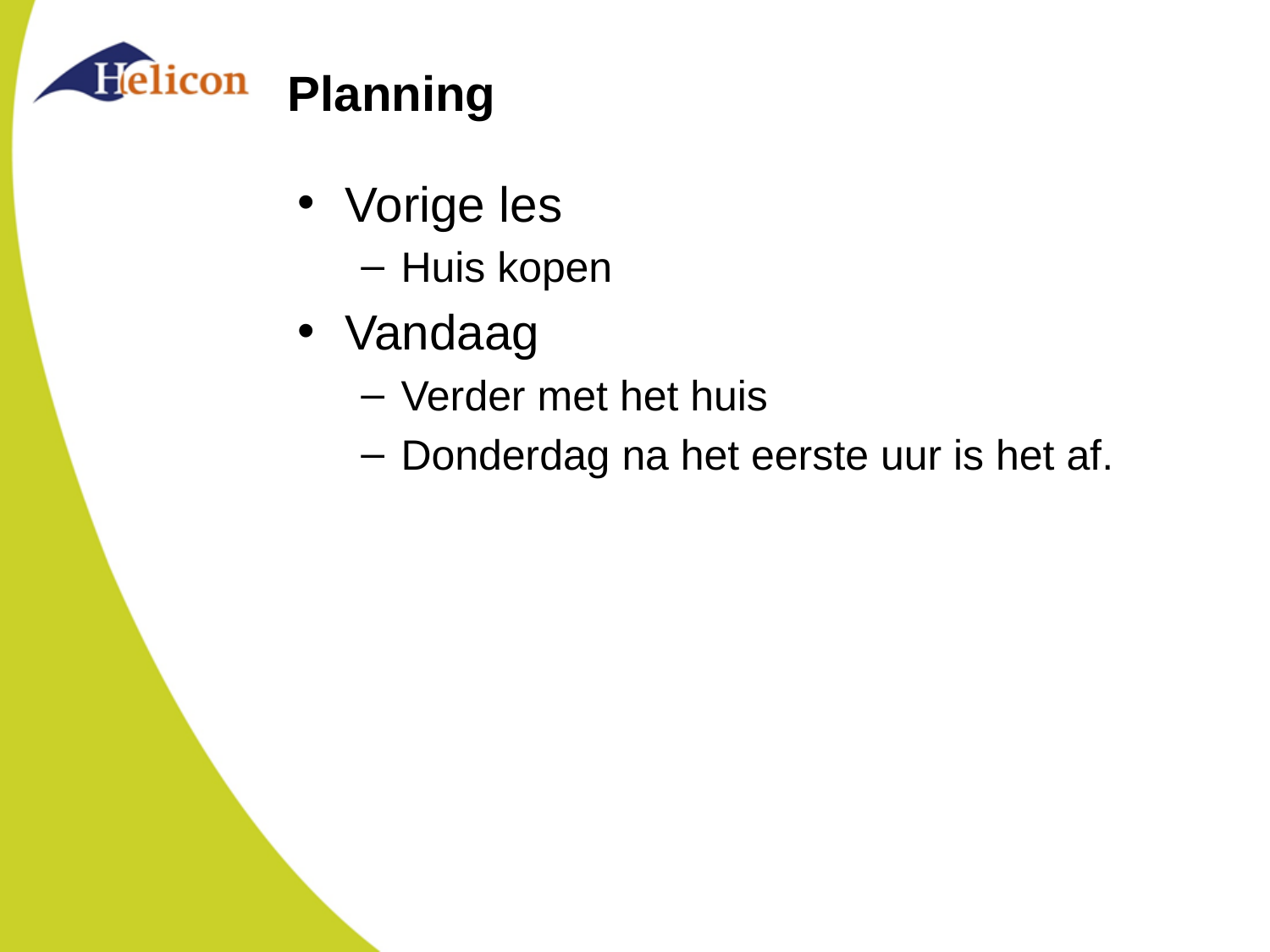

# Planning
Vorige les
Huis kopen
Vandaag
Verder met het huis
Donderdag na het eerste uur is het af.